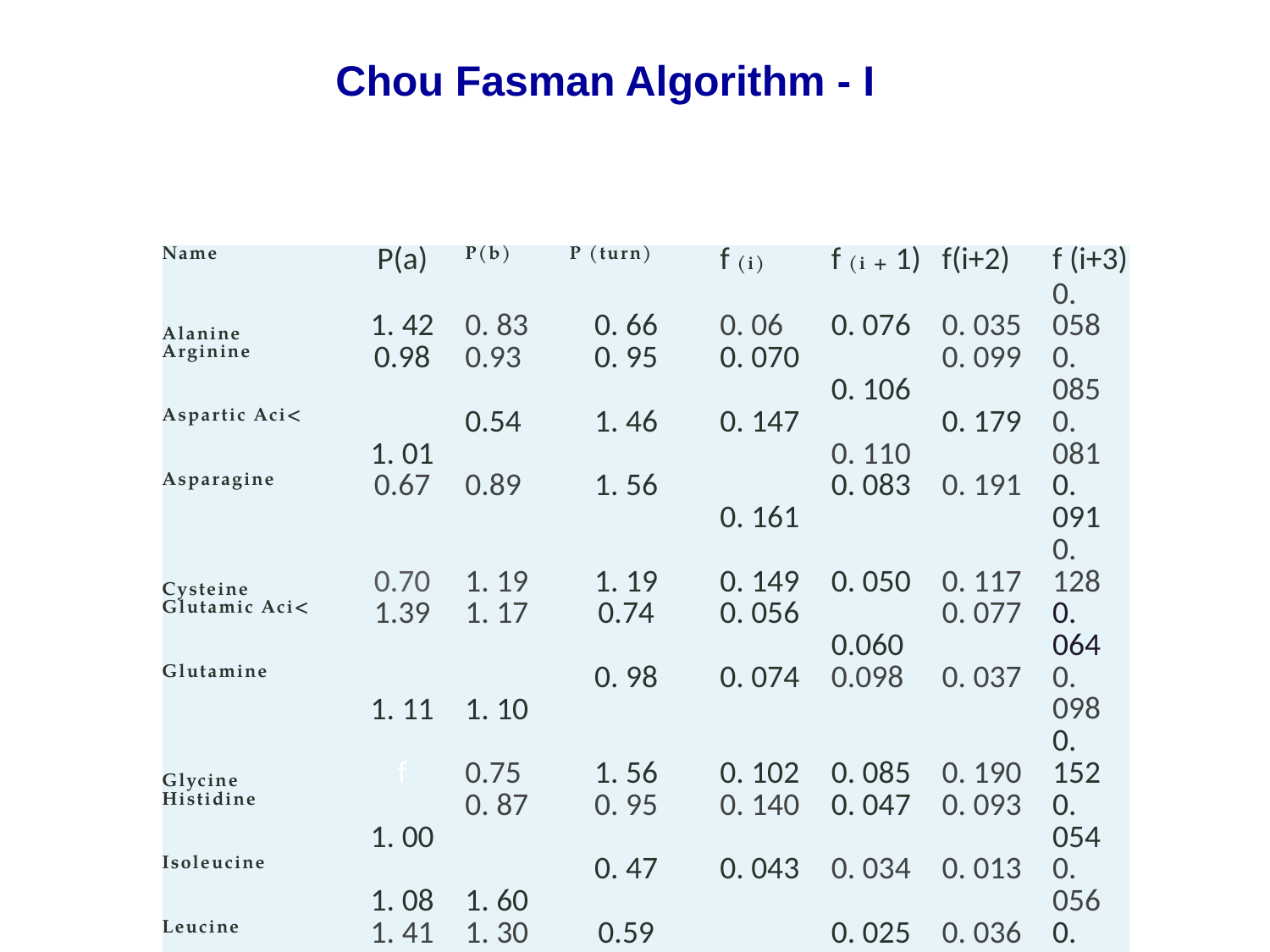

Chou Fasman Algorithm - I
| Name | P(a) | P(b) | P (turn) | f (i) | f (i + 1) | f(i+2) | f (i+3) |
| --- | --- | --- | --- | --- | --- | --- | --- |
| Alanine | 1. 42 | 0. 83 | 0. 66 | 0. 06 | 0. 076 | 0. 035 | 0. 058 |
| Arginine | 0.98 | 0.93 | 0. 95 | 0. 070 | 0. 106 | 0. 099 | 0. 085 |
| Aspartic Aci< | 1. 01 | 0.54 | 1. 46 | 0. 147 | 0. 110 | 0. 179 | 0. 081 |
| Asparagine | 0.67 | 0.89 | 1. 56 | 0. 161 | 0. 083 | 0. 191 | 0. 091 |
| Cysteine | 0.70 | 1. 19 | 1. 19 | 0. 149 | 0. 050 | 0. 117 | 0. 128 |
| Glutamic Aci< | 1.39 | 1. 17 | 0.74 | 0. 056 | 0.060 | 0. 077 | 0. 064 |
| Glutamine | 1. 11 | 1. 10 | 0. 98 | 0. 074 | 0.098 | 0. 037 | 0. 098 |
| Glycine | f | 0.75 | 1. 56 | 0. 102 | 0. 085 | 0. 190 | 0. 152 |
| Histidine | 1. 00 | 0. 87 | 0. 95 | 0. 140 | 0. 047 | 0. 093 | 0. 054 |
| Isoleucine | 1. 08 | 1. 60 | 0. 47 | 0. 043 | 0. 034 | 0. 013 | 0. 056 |
| Leucine | 1. 41 | 1. 30 | 0.59 | 0. 061 | 0. 025 | 0. 036 | 0. 070 |
| Lysine | 1. 14 | 0.74 | 1. 01 | 0. 055 | 0. 115 | 0. 072 | 0. 095 |
| Methionine | 1. 45 | 1. 05 | 0. 60 | 0. 068 | 0. 082 | 0. 014 | 0. 055 |
| Phenylalanine | i 1. 13 | 1.38 | 0.60 | 0. 059 | 0. 041 | 0. 0 65 | 0.0 65 |
| Proline | 0.57 | 0.55 | 1. 52 | 0. 102 | 0.301 | 0. 034 | 0. 068 |
| Serine | 0.77 | 0.75 | 1. 43 | 0. 120 | 0. 139 | 0. 125 | 0. 106 |
| Threonine | 0.83 | 1. 19 | 0.96 | 0. 086 | 0. 108 | 0. 065 | 0. 079 |
| Tryptophan | 1. 08 | 1.37 | 0. 96 | 0. 077 | 0. 013 | 0. 064 | 0. 167 |
| Tyrosine | 0.69 | 1. 47 | 1. 14 | 0. 082 | 0. 065 | 0.114 | 0. 125 |
| Valine | 1. 06 | 1.70 | 0.50 | 0.0 62 | 0. 048 | 0. 028 | 0. 053 |